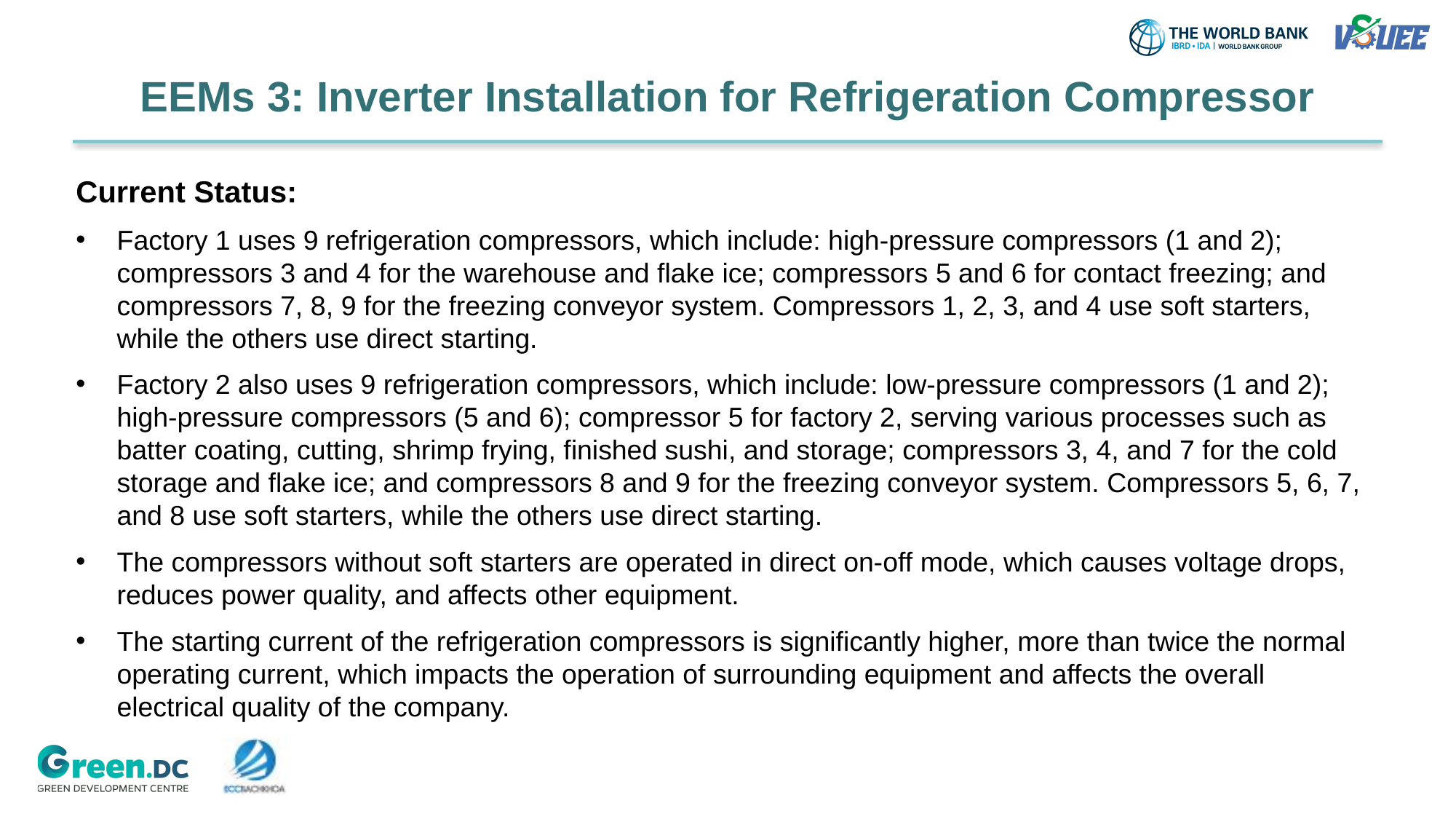

# EEMs 3: Inverter Installation for Refrigeration Compressor
Current Status:
Factory 1 uses 9 refrigeration compressors, which include: high-pressure compressors (1 and 2); compressors 3 and 4 for the warehouse and flake ice; compressors 5 and 6 for contact freezing; and compressors 7, 8, 9 for the freezing conveyor system. Compressors 1, 2, 3, and 4 use soft starters, while the others use direct starting.
Factory 2 also uses 9 refrigeration compressors, which include: low-pressure compressors (1 and 2); high-pressure compressors (5 and 6); compressor 5 for factory 2, serving various processes such as batter coating, cutting, shrimp frying, finished sushi, and storage; compressors 3, 4, and 7 for the cold storage and flake ice; and compressors 8 and 9 for the freezing conveyor system. Compressors 5, 6, 7, and 8 use soft starters, while the others use direct starting.
The compressors without soft starters are operated in direct on-off mode, which causes voltage drops, reduces power quality, and affects other equipment.
The starting current of the refrigeration compressors is significantly higher, more than twice the normal operating current, which impacts the operation of surrounding equipment and affects the overall electrical quality of the company.